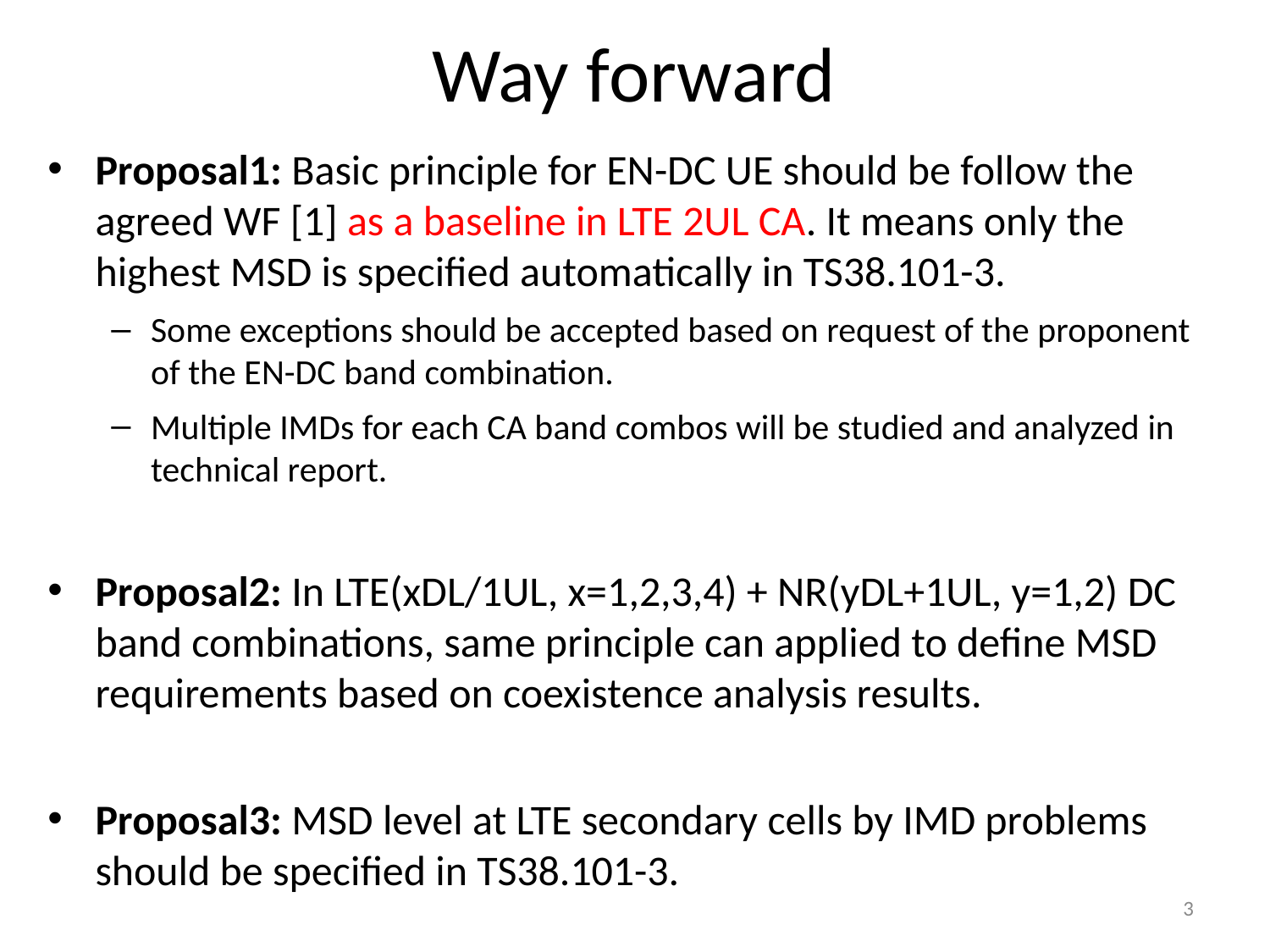

# Way forward
Proposal1: Basic principle for EN-DC UE should be follow the agreed WF [1] as a baseline in LTE 2UL CA. It means only the highest MSD is specified automatically in TS38.101-3.
Some exceptions should be accepted based on request of the proponent of the EN-DC band combination.
Multiple IMDs for each CA band combos will be studied and analyzed in technical report.

Proposal2: In LTE(xDL/1UL, x=1,2,3,4) + NR(yDL+1UL, y=1,2) DC band combinations, same principle can applied to define MSD requirements based on coexistence analysis results.

Proposal3: MSD level at LTE secondary cells by IMD problems should be specified in TS38.101-3.

3